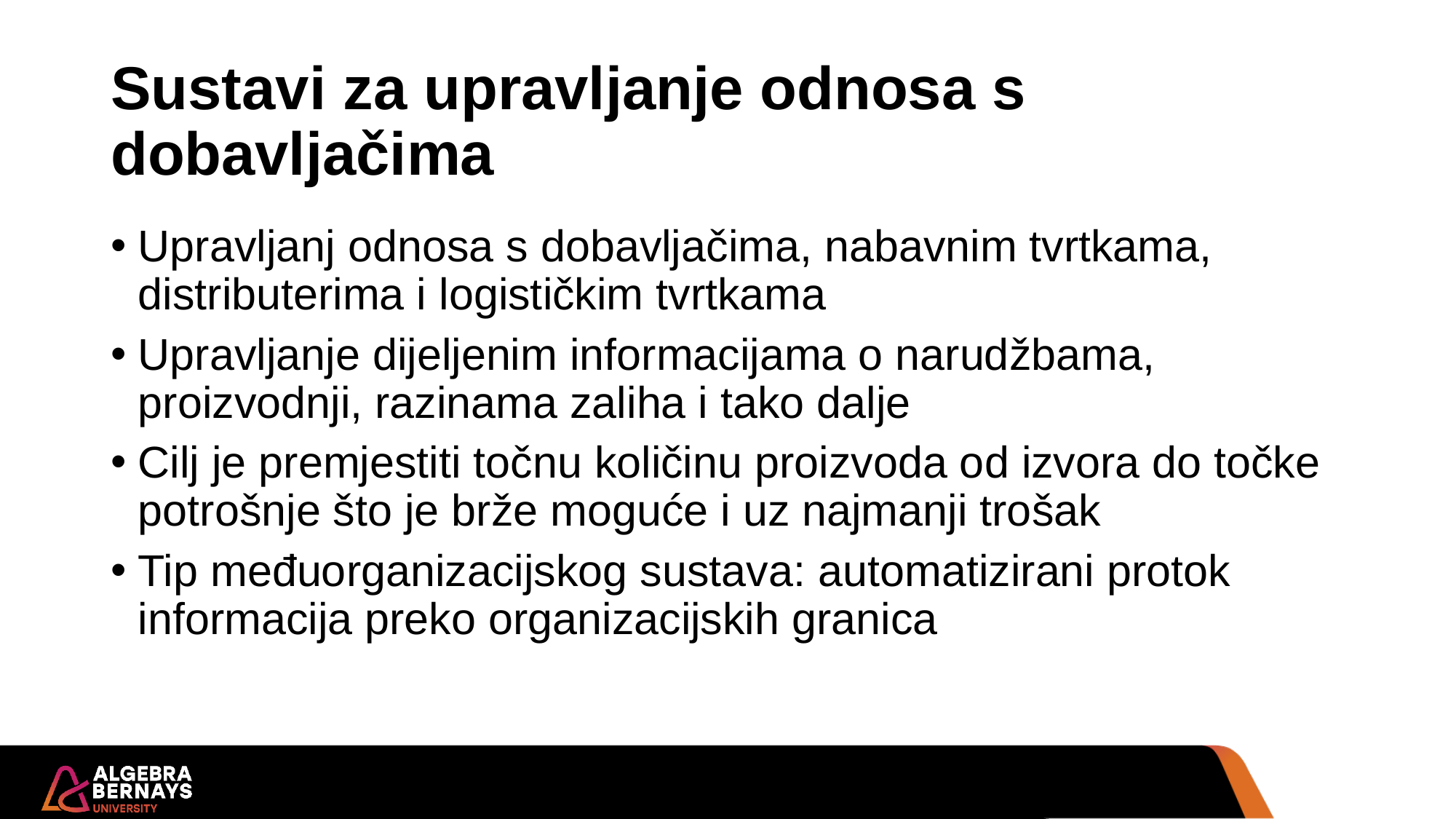

# Sustavi za upravljanje odnosa s dobavljačima
Upravljanj odnosa s dobavljačima, nabavnim tvrtkama, distributerima i logističkim tvrtkama
Upravljanje dijeljenim informacijama o narudžbama, proizvodnji, razinama zaliha i tako dalje
Cilj je premjestiti točnu količinu proizvoda od izvora do točke potrošnje što je brže moguće i uz najmanji trošak
Tip međuorganizacijskog sustava: automatizirani protok informacija preko organizacijskih granica